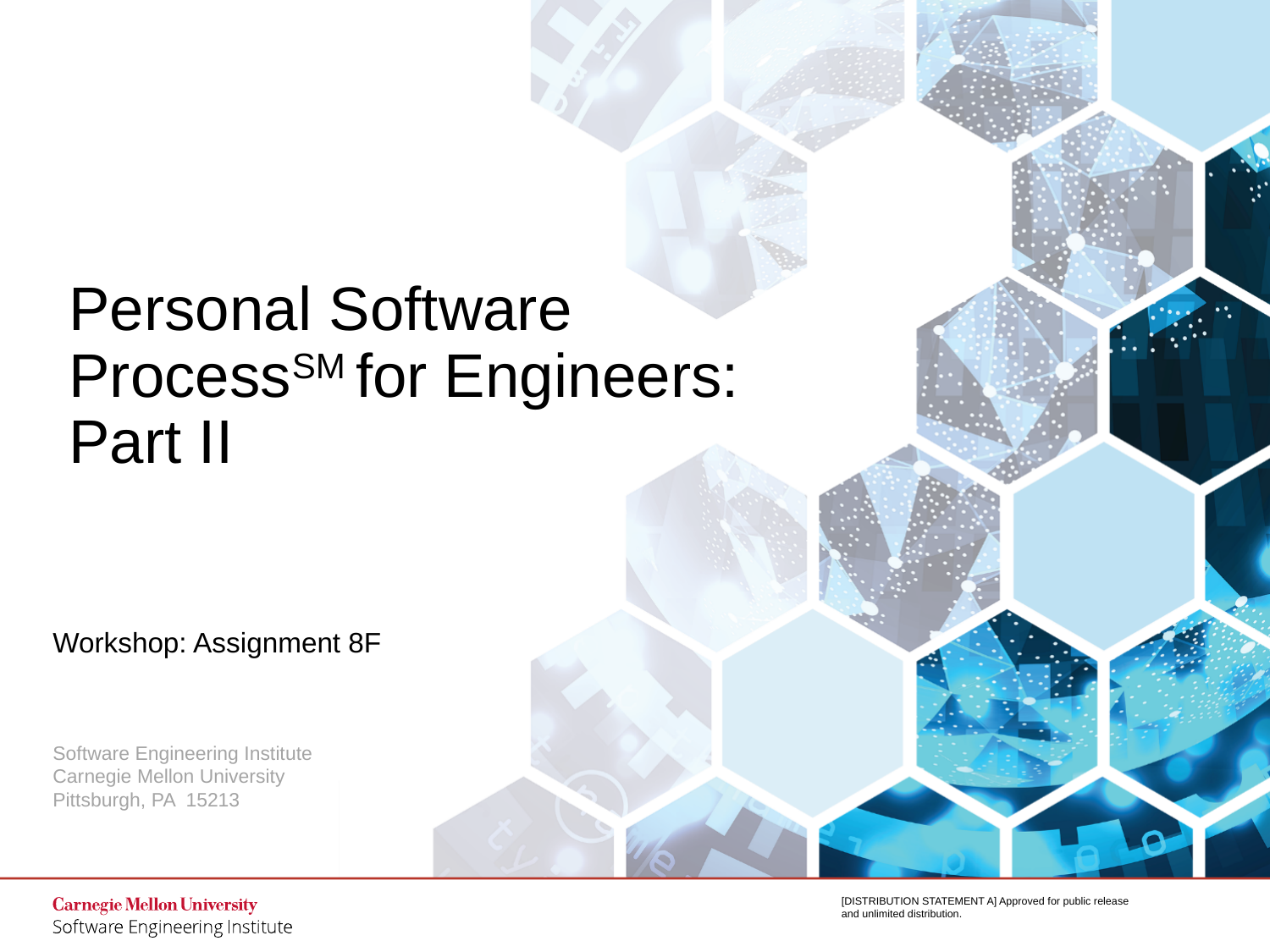

# Personal Software ProcessSM for Engineers: Part II
Workshop: Assignment 8F